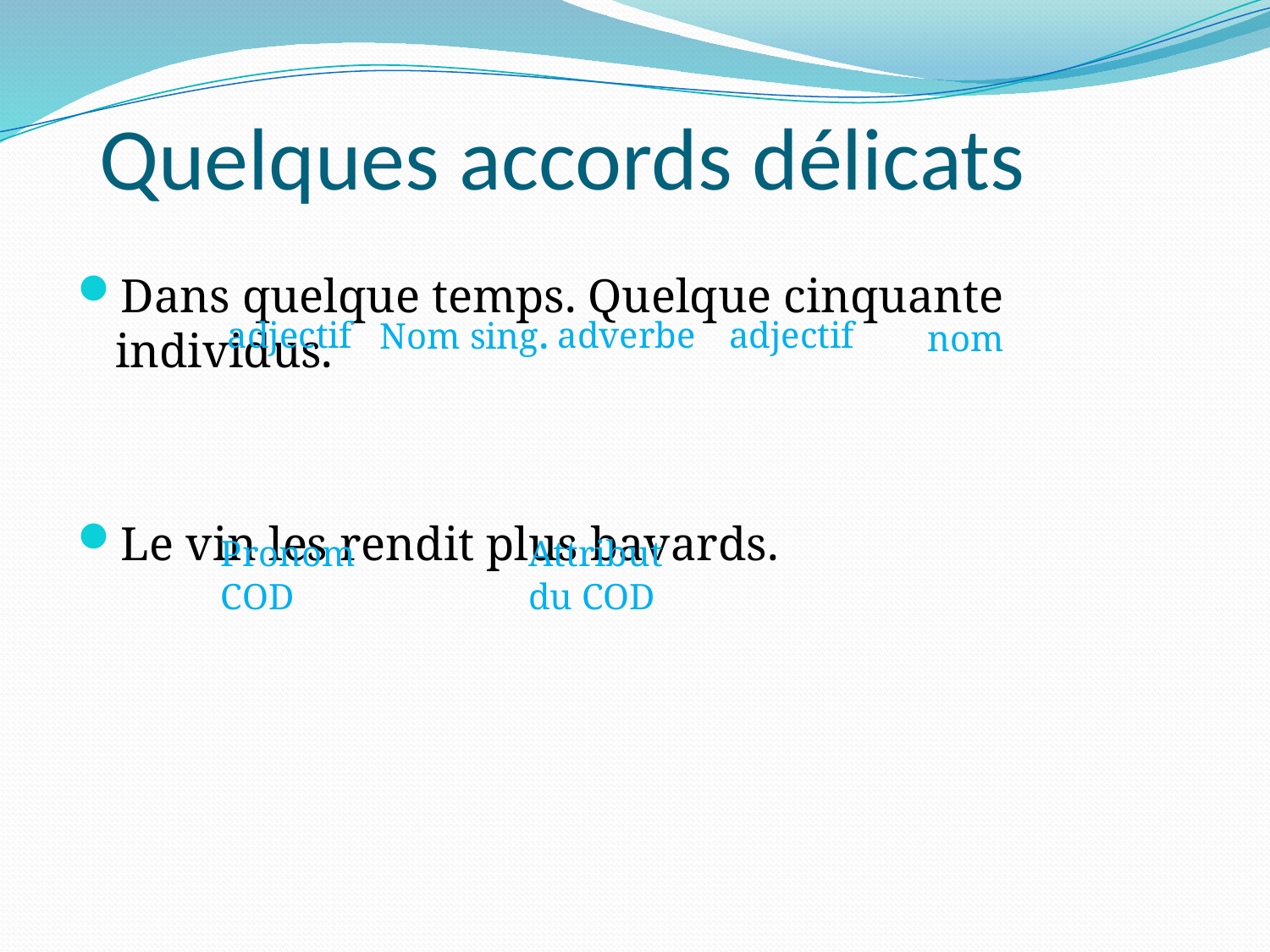

# Quelques accords délicats

Dans quelque temps. Quelque cinquante individus.

Le vin les rendit plus bavards.

Nom sing.
adjectif
adjectif
adverbe
nom
Pronom COD
Attribut du COD